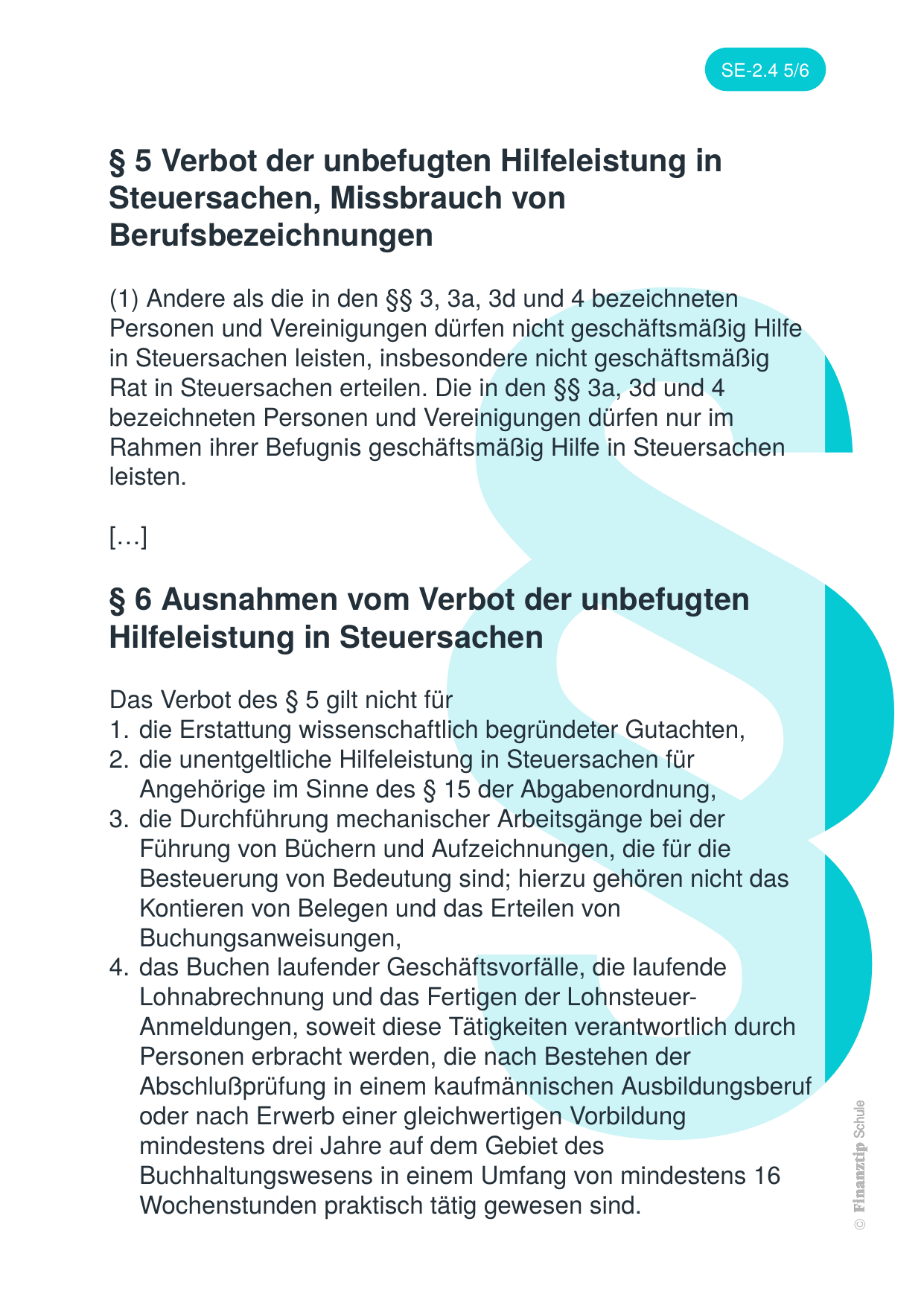

§ 5 Verbot der unbefugten Hilfeleistung in Steuersachen, Missbrauch von Berufsbezeichnungen

(1) Andere als die in den §§ 3, 3a, 3d und 4 bezeichneten Personen und Vereinigungen dürfen nicht geschäftsmäßig Hilfe in Steuersachen leisten, insbesondere nicht geschäftsmäßig Rat in Steuersachen erteilen. Die in den §§ 3a, 3d und 4 bezeichneten Personen und Vereinigungen dürfen nur im Rahmen ihrer Befugnis geschäftsmäßig Hilfe in Steuersachen leisten.

[…]

§ 6 Ausnahmen vom Verbot der unbefugten Hilfeleistung in Steuersachen

Das Verbot des § 5 gilt nicht für
die Erstattung wissenschaftlich begründeter Gutachten,
die unentgeltliche Hilfeleistung in Steuersachen für Angehörige im Sinne des § 15 der Abgabenordnung,
die Durchführung mechanischer Arbeitsgänge bei der Führung von Büchern und Aufzeichnungen, die für die Besteuerung von Bedeutung sind; hierzu gehören nicht das Kontieren von Belegen und das Erteilen von Buchungsanweisungen,
das Buchen laufender Geschäftsvorfälle, die laufende Lohnabrechnung und das Fertigen der Lohnsteuer-Anmeldungen, soweit diese Tätigkeiten verantwortlich durch Personen erbracht werden, die nach Bestehen der Abschlußprüfung in einem kaufmännischen Ausbildungsberuf oder nach Erwerb einer gleichwertigen Vorbildung mindestens drei Jahre auf dem Gebiet des Buchhaltungswesens in einem Umfang von mindestens 16 Wochenstunden praktisch tätig gewesen sind.